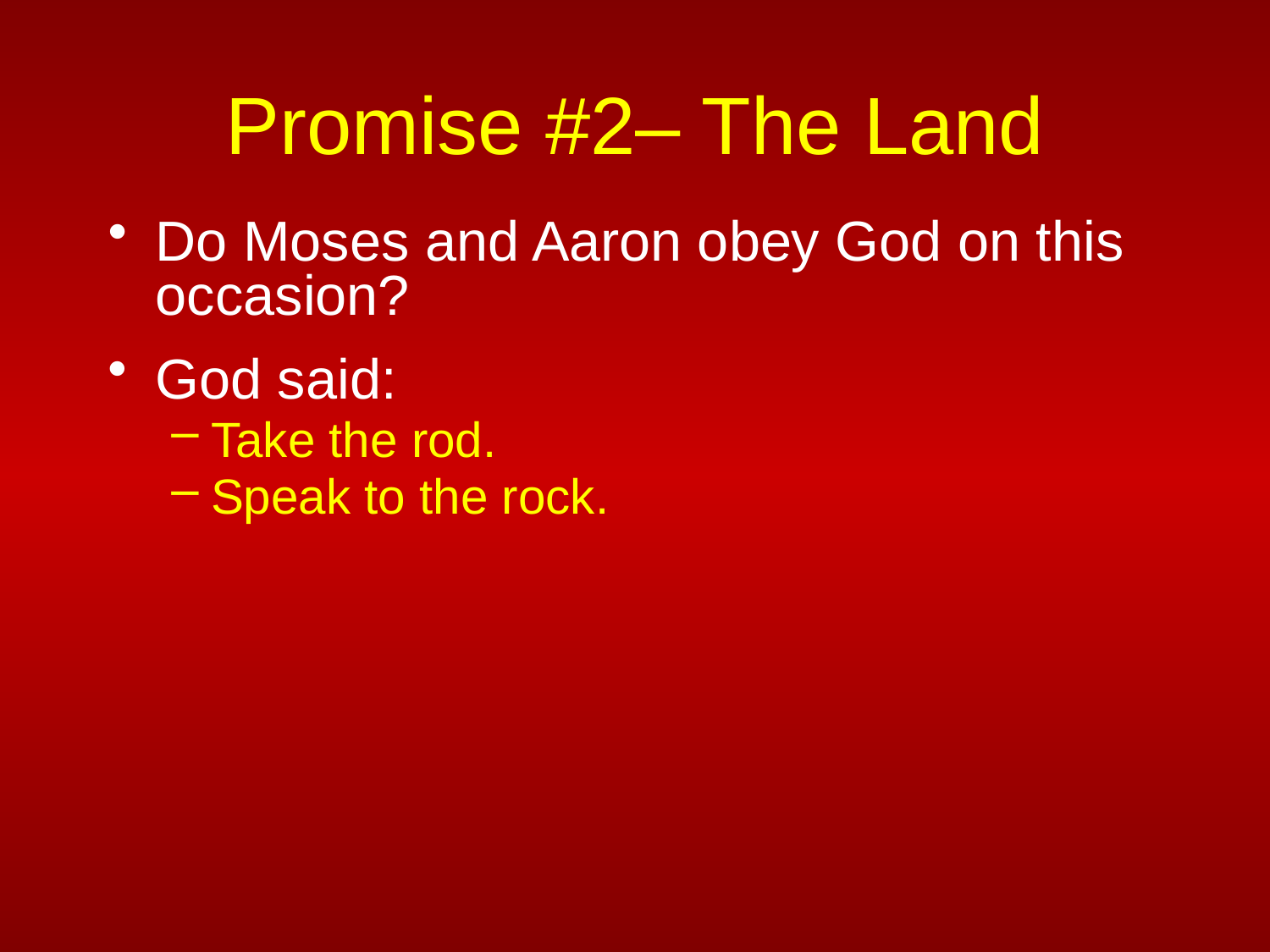

# Promise #2– The Land
Do Moses and Aaron obey God on this occasion?
God said:
Take the rod.
Speak to the rock.